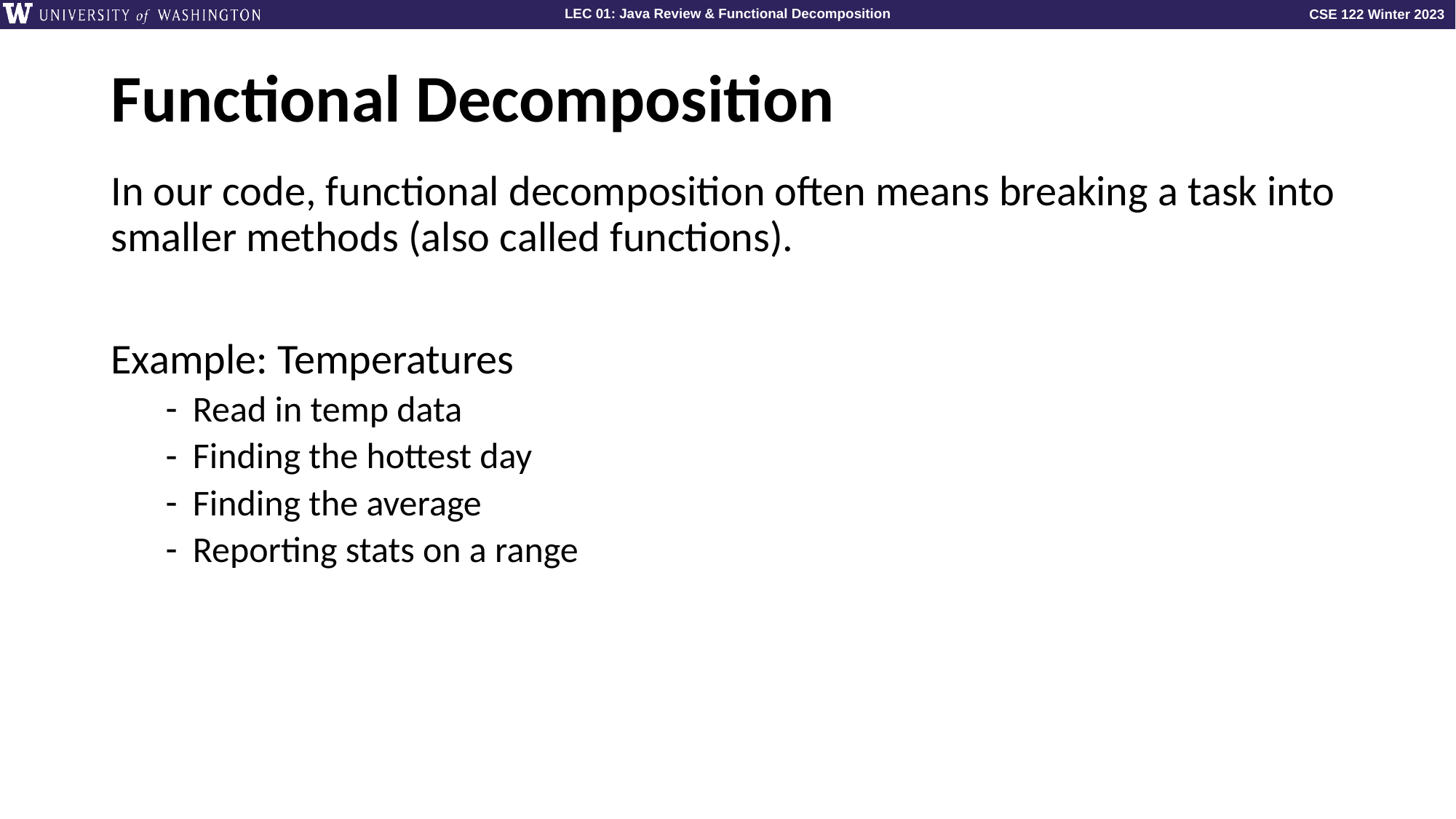

# Functional Decomposition
In our code, functional decomposition often means breaking a task into smaller methods (also called functions).

Example: Temperatures
Read in temp data
Finding the hottest day
Finding the average
Reporting stats on a range